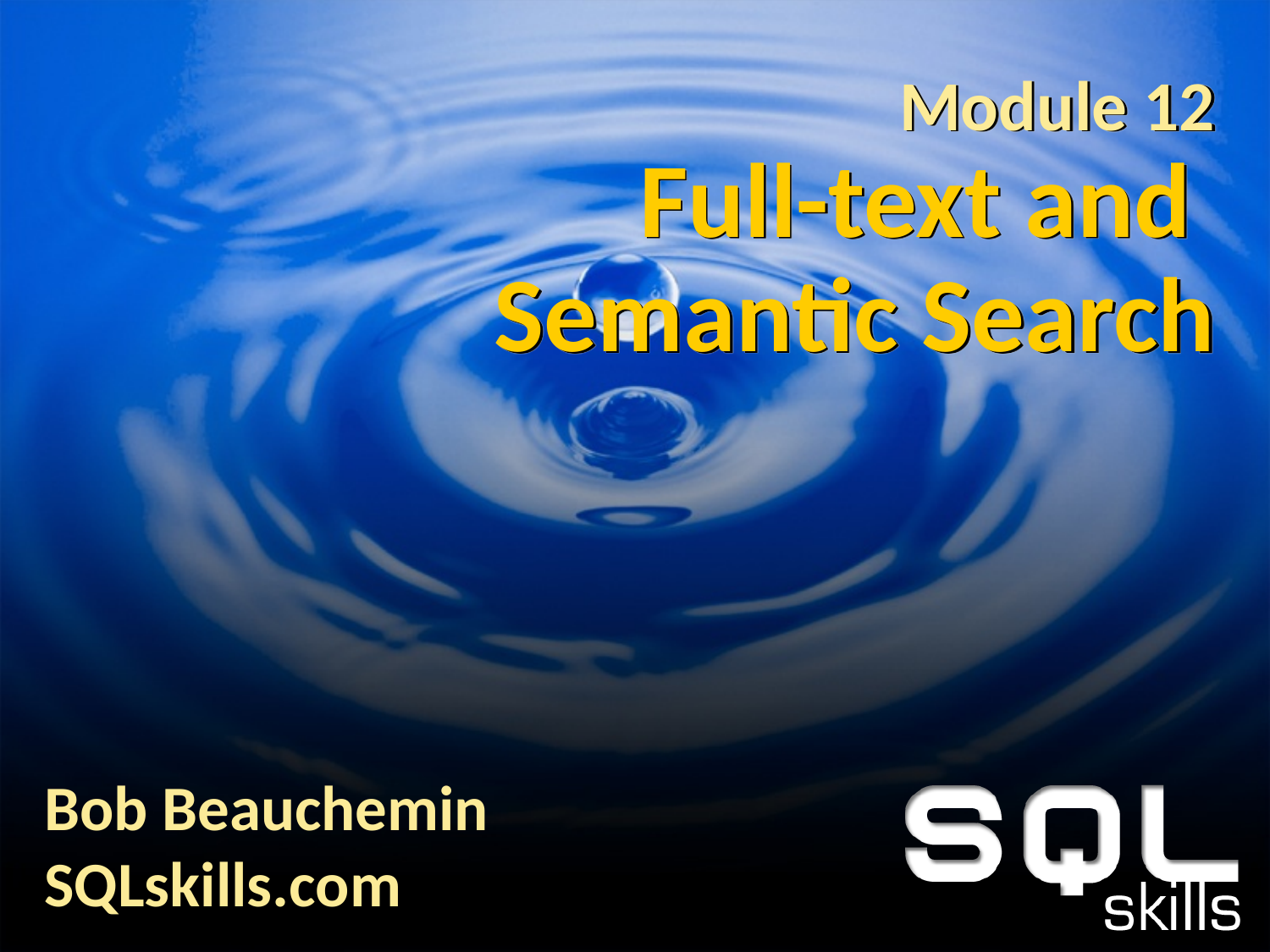

# Module 12 Full-text and Semantic Search